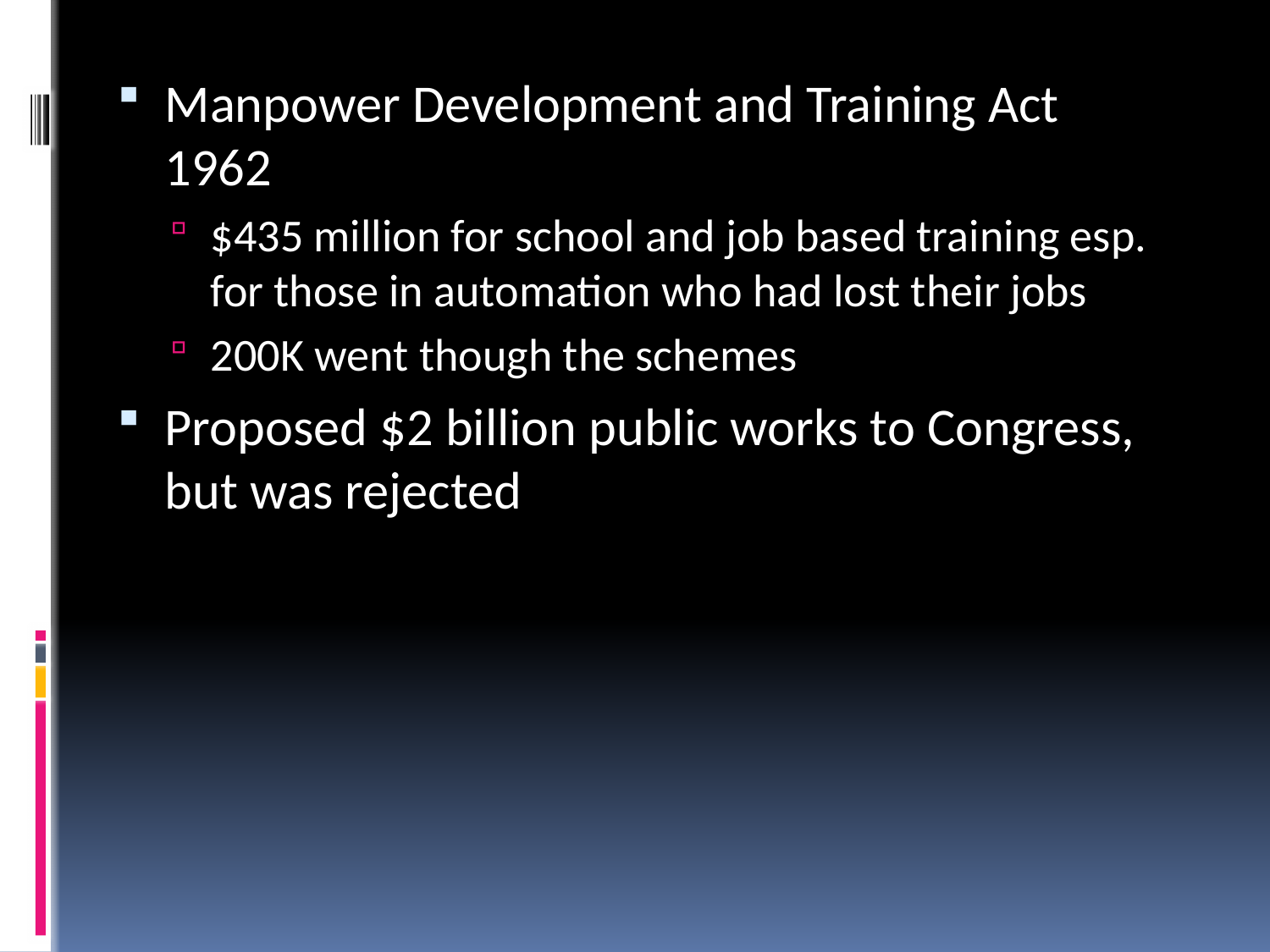

Manpower Development and Training Act 1962
$435 million for school and job based training esp. for those in automation who had lost their jobs
200K went though the schemes
Proposed $2 billion public works to Congress, but was rejected